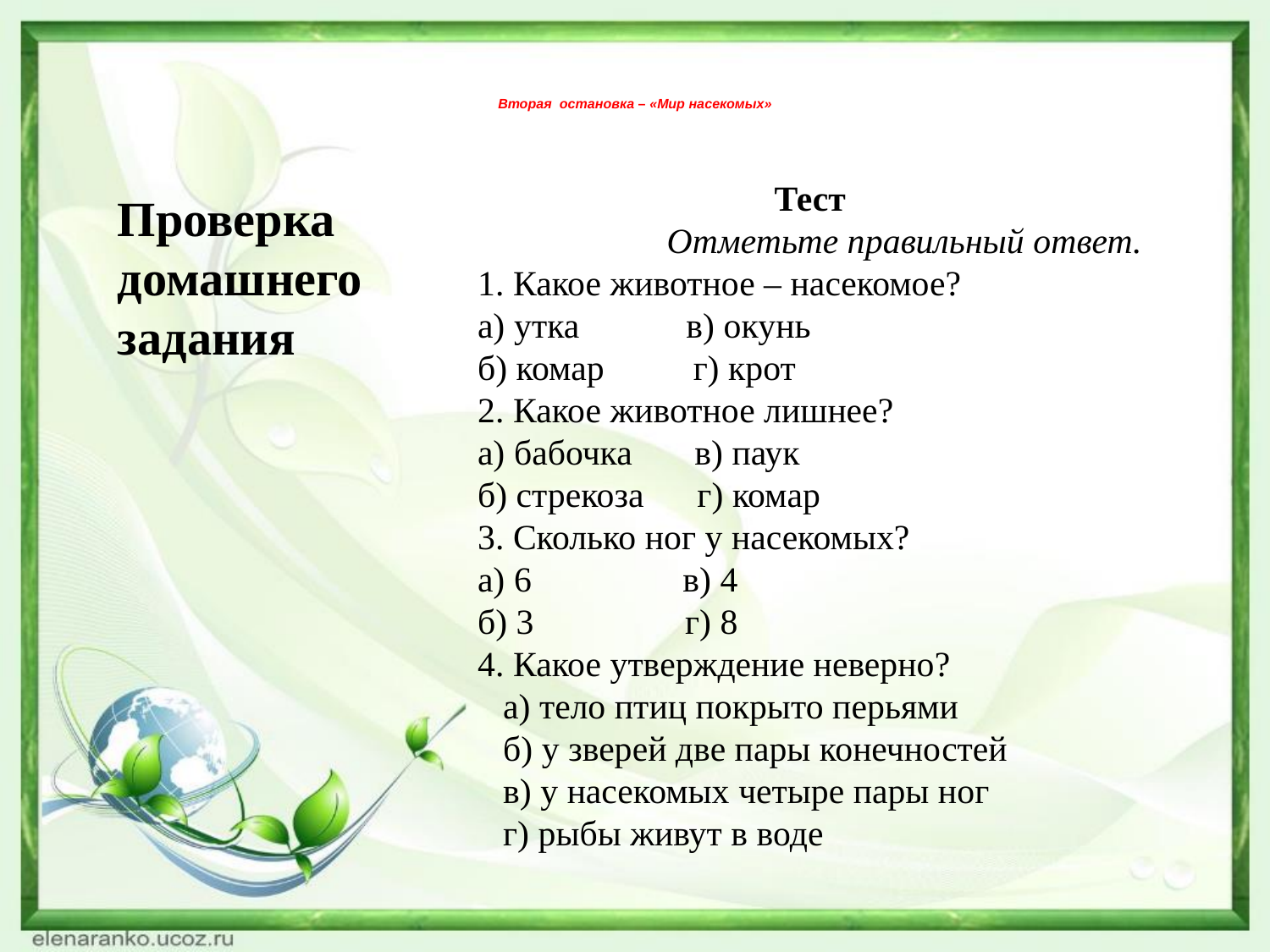

# Вторая  остановка – «Мир насекомых»
Тест
Отметьте правильный ответ.
1. Какое животное – насекомое?
а) утка            в) окунь
б) комар          г) крот
2. Какое животное лишнее?
а) бабочка       в) паук
б) стрекоза      г) комар
3. Сколько ног у насекомых?
а) 6                 в) 4
б) 3                 г) 8
4. Какое утверждение неверно?
а) тело птиц покрыто перьями
б) у зверей две пары конечностей
в) у насекомых четыре пары ног
г) рыбы живут в воде
Проверка домашнего задания